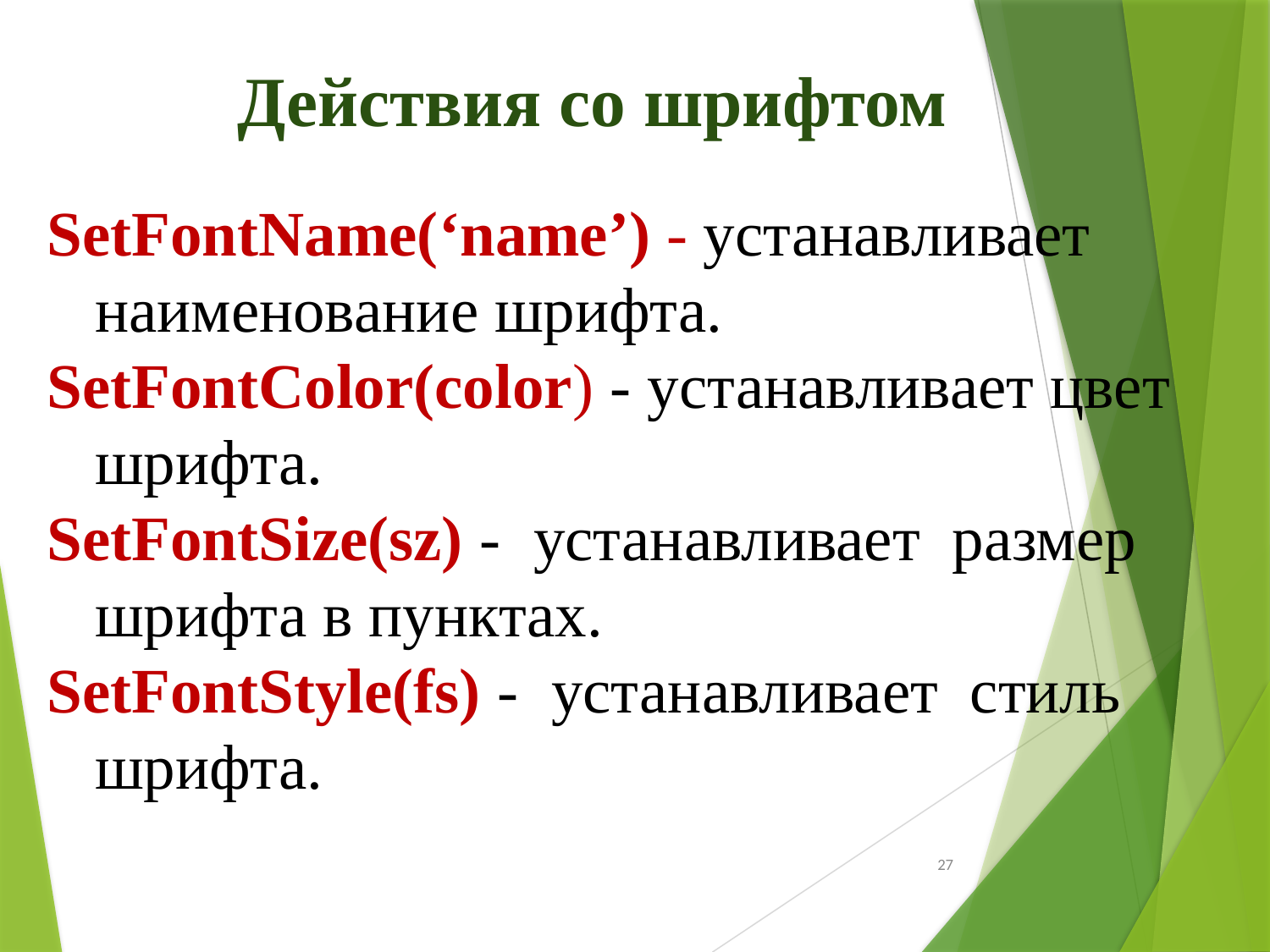

Действия со шрифтом
SetFontName(‘name’) - устанавливает 	    наименование шрифта.
SetFontColor(color) - устанавливает цвет 	    шрифта.
SetFontSize(sz) -  устанавливает  размер 	    шрифта в пунктах.
SetFontStyle(fs) -  устанавливает  стиль 	    шрифта.
27